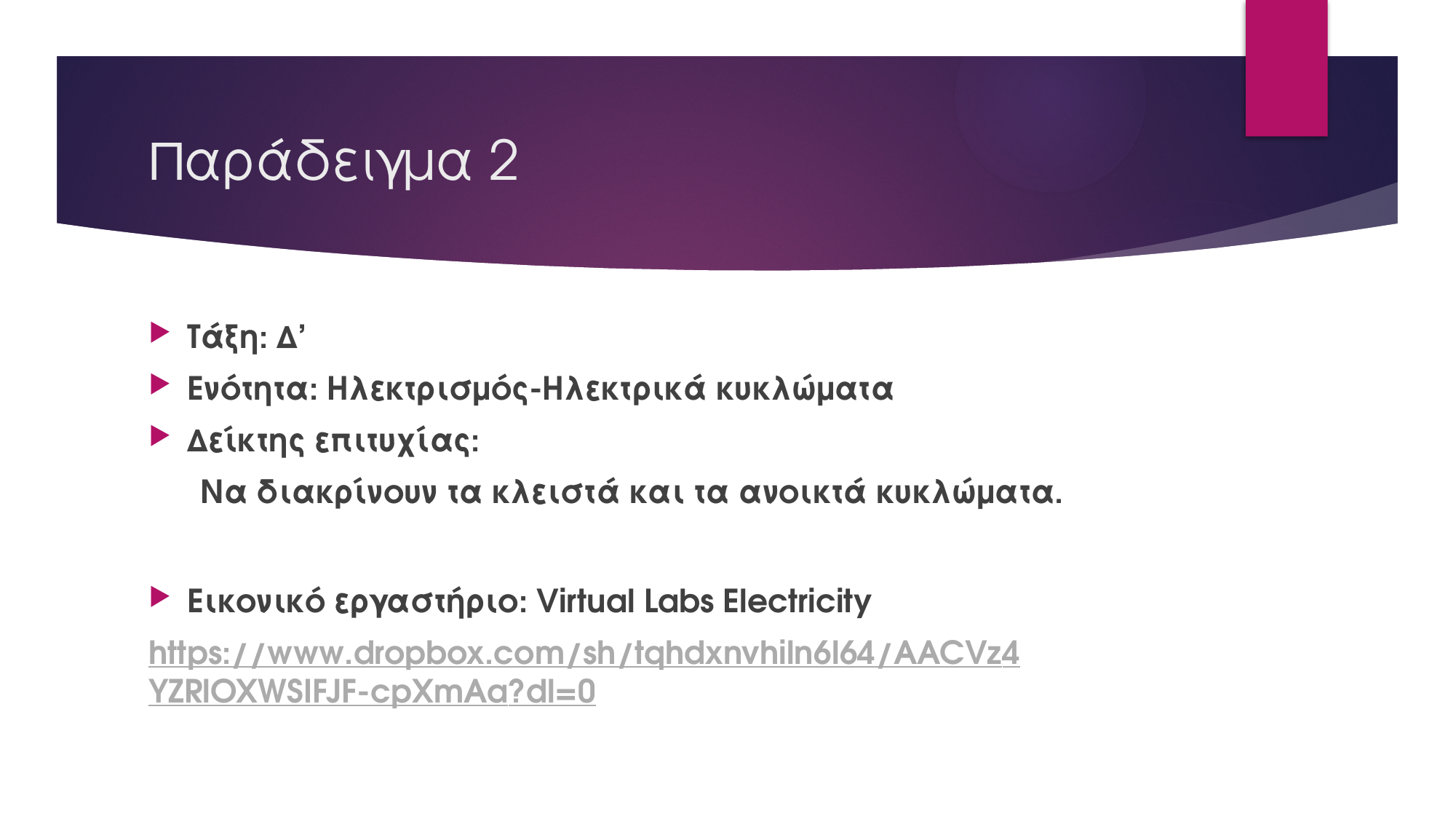

# Παράδειγμα 2
Τάξη: Δ’
Ενότητα: Ηλεκτρισμός-Ηλεκτρικά κυκλώματα
Δείκτης επιτυχίας:
Να διακρίνουν τα κλειστά και τα ανοικτά κυκλώματα.

Εικονικό εργαστήριο: Virtual Labs Electricity
https://www.dropbox.com/sh/tqhdxnvhiln6l64/AACVz4YZRlOXWSIFJF-cpXmAa?dl=0